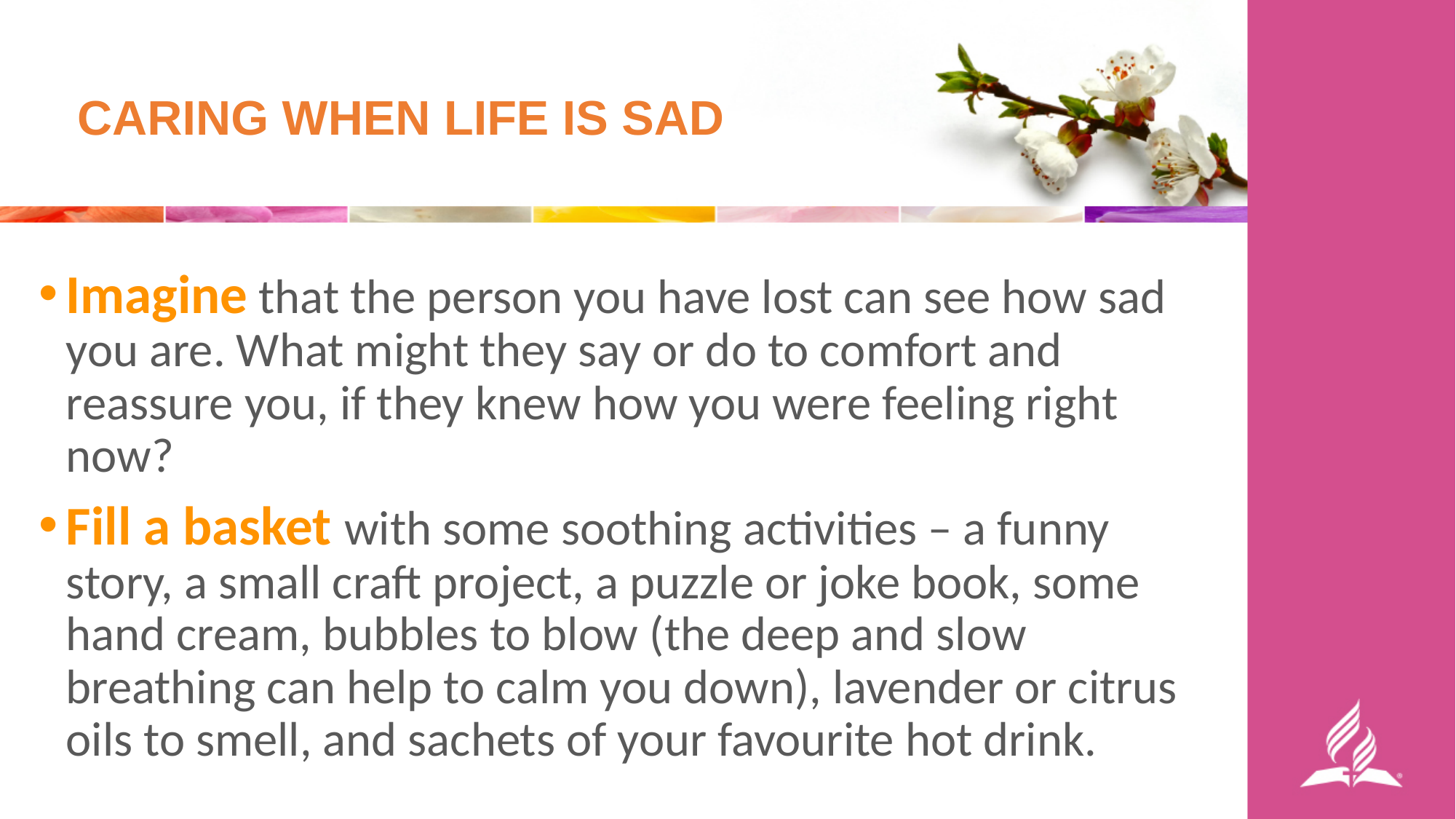

CARING WHEN LIFE IS SAD
Imagine that the person you have lost can see how sad you are. What might they say or do to comfort and reassure you, if they knew how you were feeling right now?
Fill a basket with some soothing activities – a funny story, a small craft project, a puzzle or joke book, some hand cream, bubbles to blow (the deep and slow breathing can help to calm you down), lavender or citrus oils to smell, and sachets of your favourite hot drink.